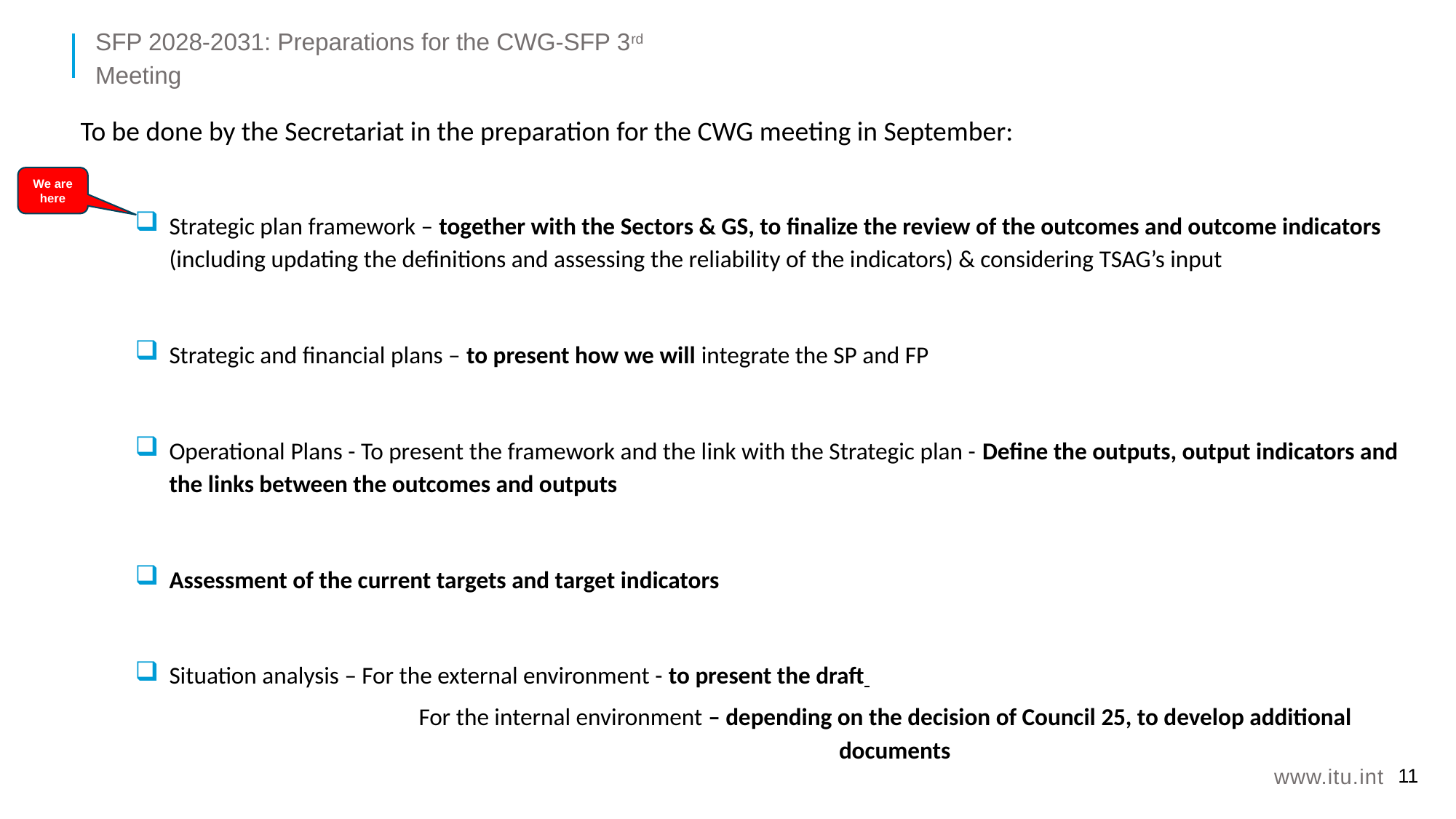

SFP 2028-2031: Preparations for the CWG-SFP 3rd Meeting
To be done by the Secretariat in the preparation for the CWG meeting in September:

Strategic plan framework – together with the Sectors & GS, to finalize the review of the outcomes and outcome indicators (including updating the definitions and assessing the reliability of the indicators) & considering TSAG’s input

Strategic and financial plans – to present how we will integrate the SP and FP

Operational Plans - To present the framework and the link with the Strategic plan - Define the outputs, output indicators and the links between the outcomes and outputs

Assessment of the current targets and target indicators

Situation analysis – For the external environment - to present the draft
		            For the internal environment – depending on the decision of Council 25, to develop additional						         documents
We are here